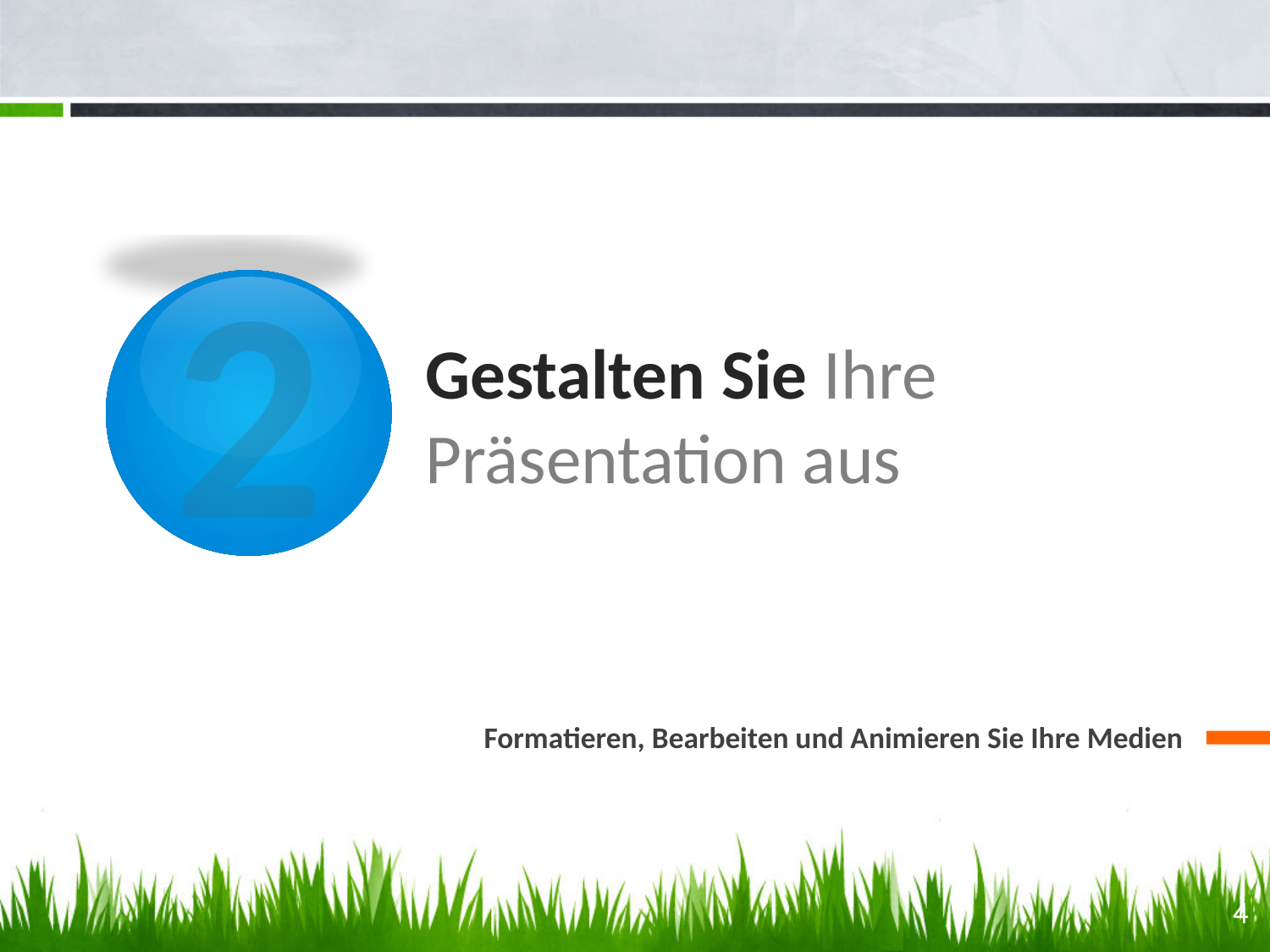

2

# Gestalten Sie Ihre Präsentation aus
Formatieren, Bearbeiten und Animieren Sie Ihre Medien
4